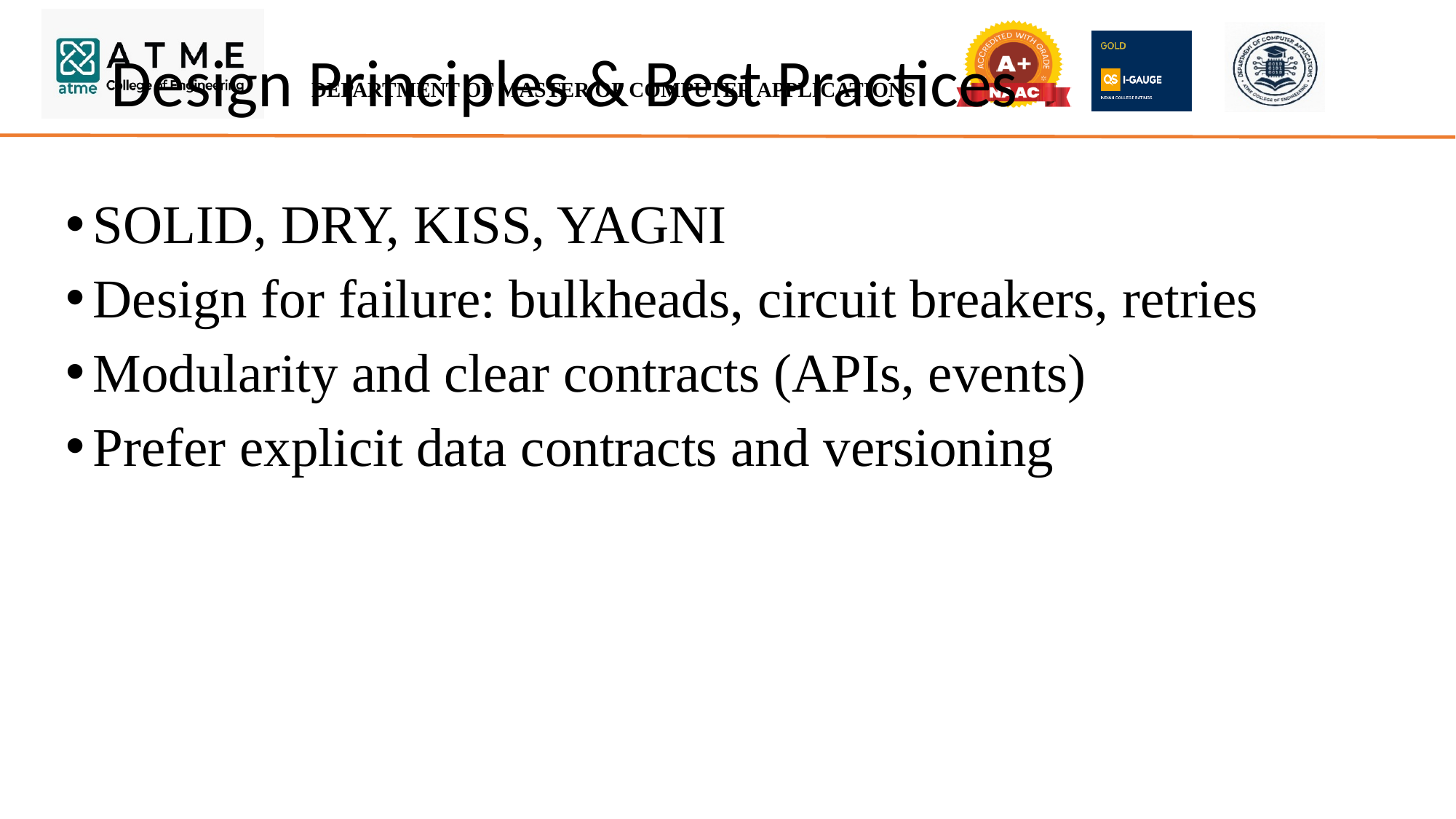

# Design Principles & Best Practices
SOLID, DRY, KISS, YAGNI
Design for failure: bulkheads, circuit breakers, retries
Modularity and clear contracts (APIs, events)
Prefer explicit data contracts and versioning